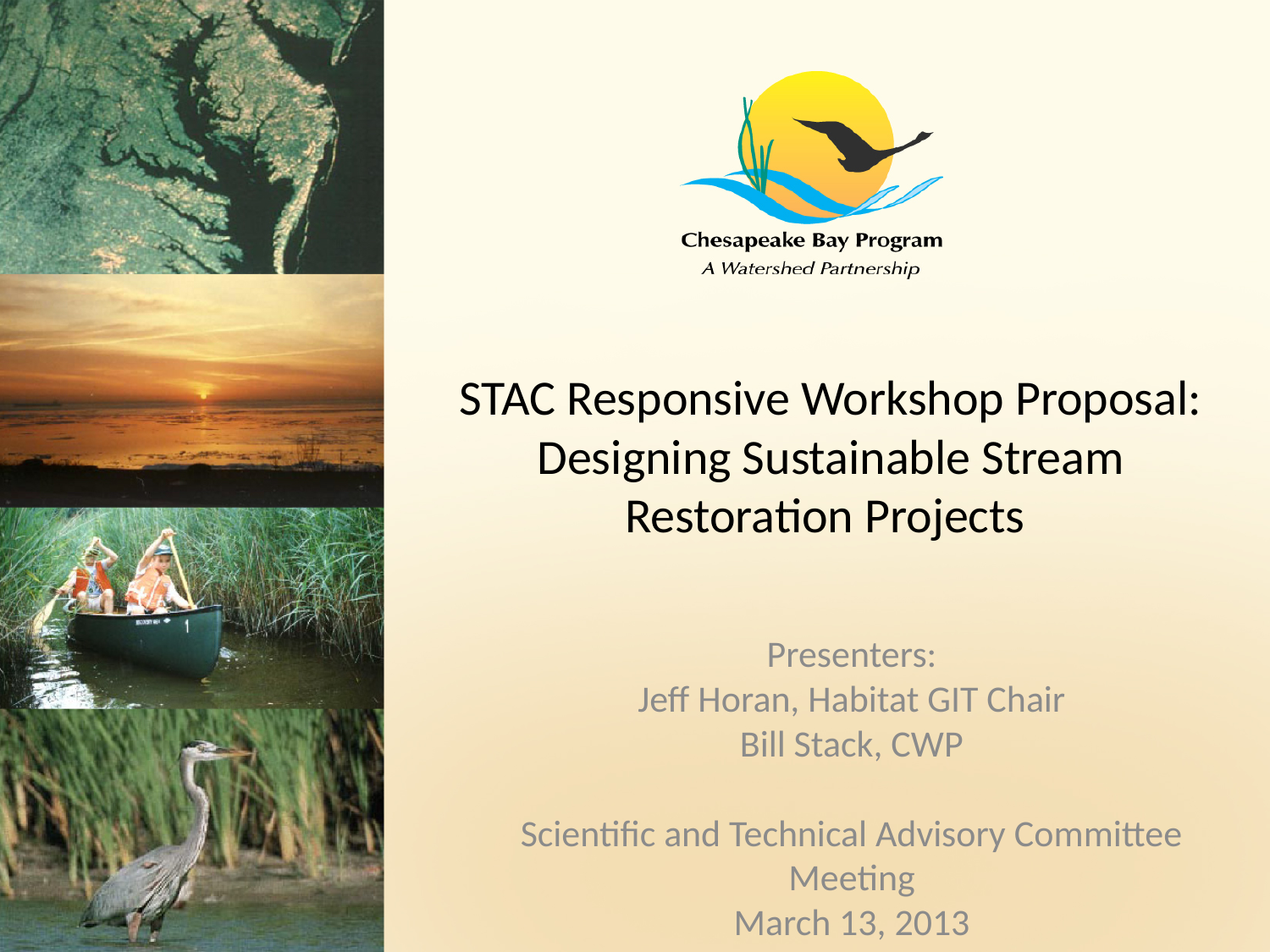

# STAC Responsive Workshop Proposal: Designing Sustainable Stream Restoration Projects
Presenters:
Jeff Horan, Habitat GIT Chair
Bill Stack, CWP

Scientific and Technical Advisory Committee Meeting
March 13, 2013